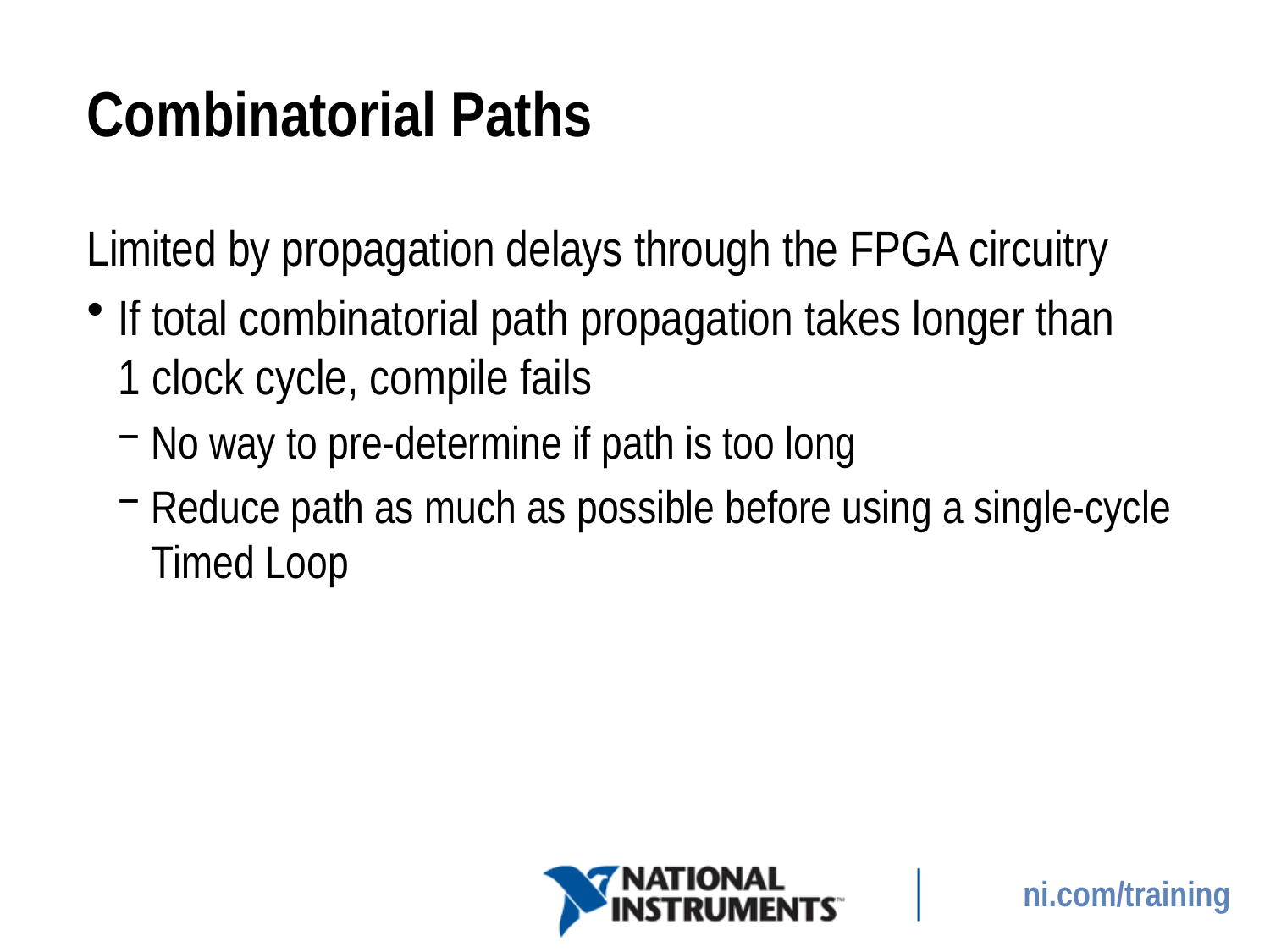

# Combinatorial Paths
Limited by propagation delays through the FPGA circuitry
If total combinatorial path propagation takes longer than
1 clock cycle, compile fails
No way to pre-determine if path is too long
Reduce path as much as possible before using a single-cycle Timed Loop